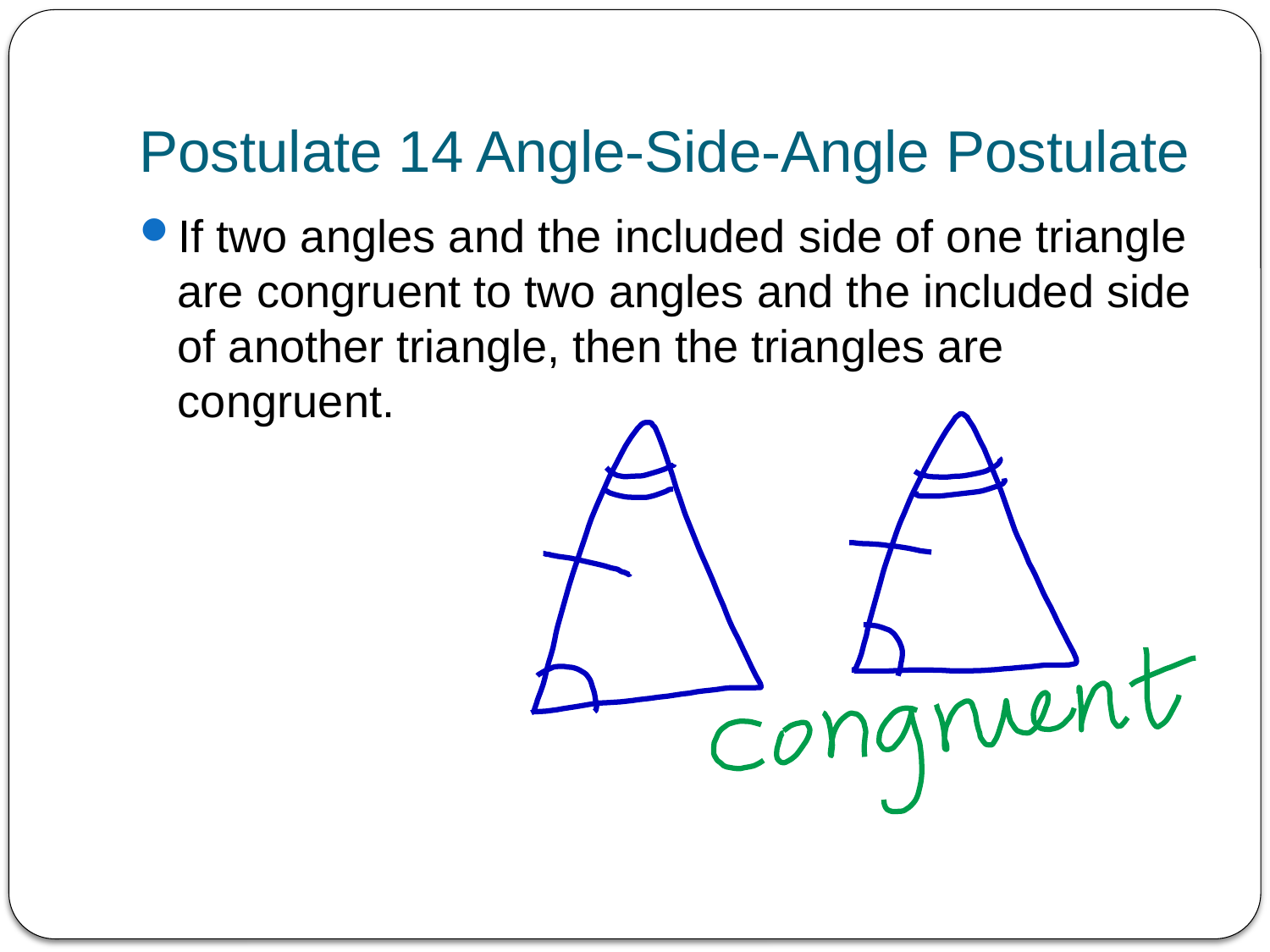

# Postulate 14 Angle-Side-Angle Postulate
If two angles and the included side of one triangle are congruent to two angles and the included side of another triangle, then the triangles are congruent.